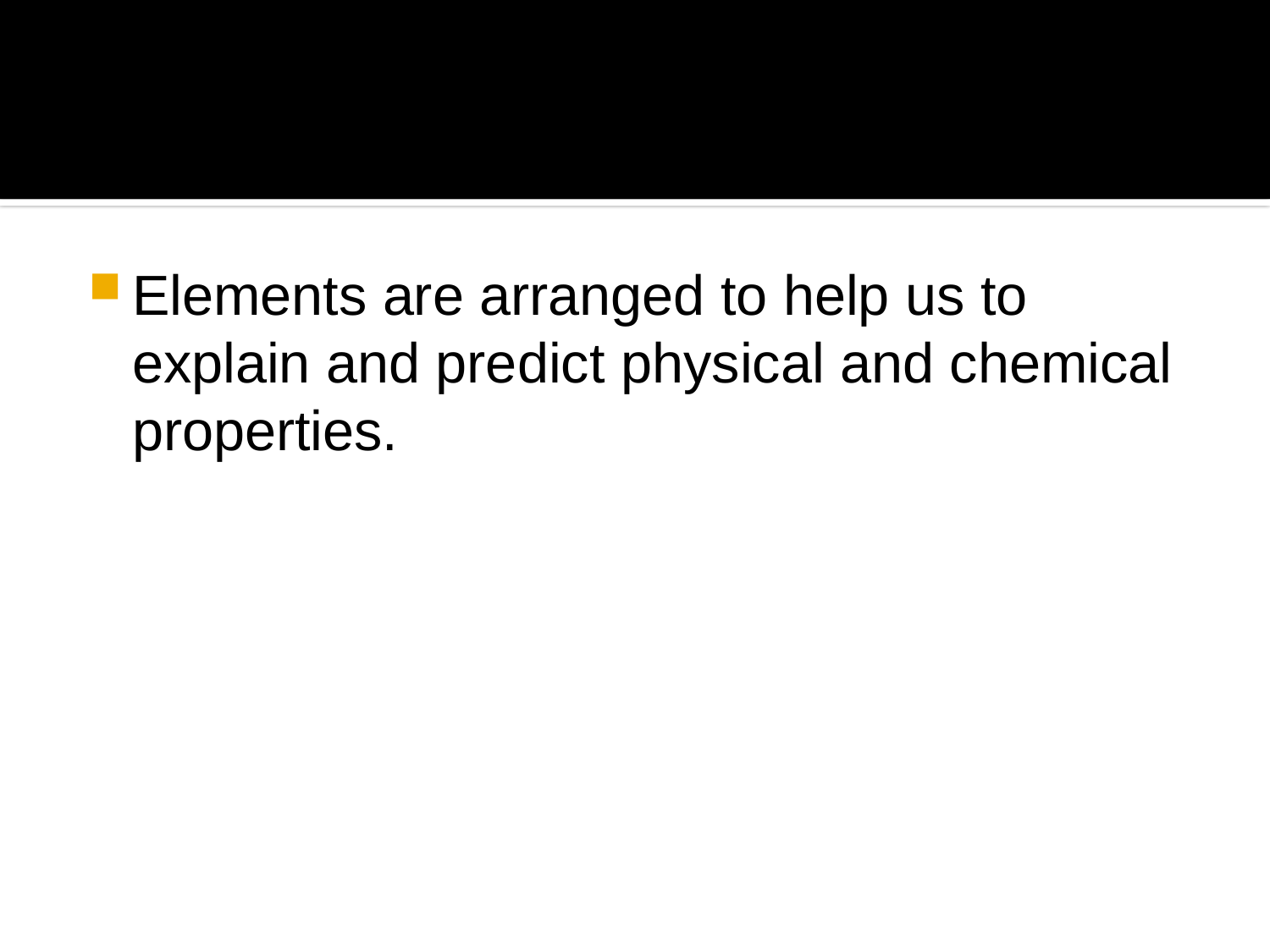

#
Elements are arranged to help us to explain and predict physical and chemical properties.